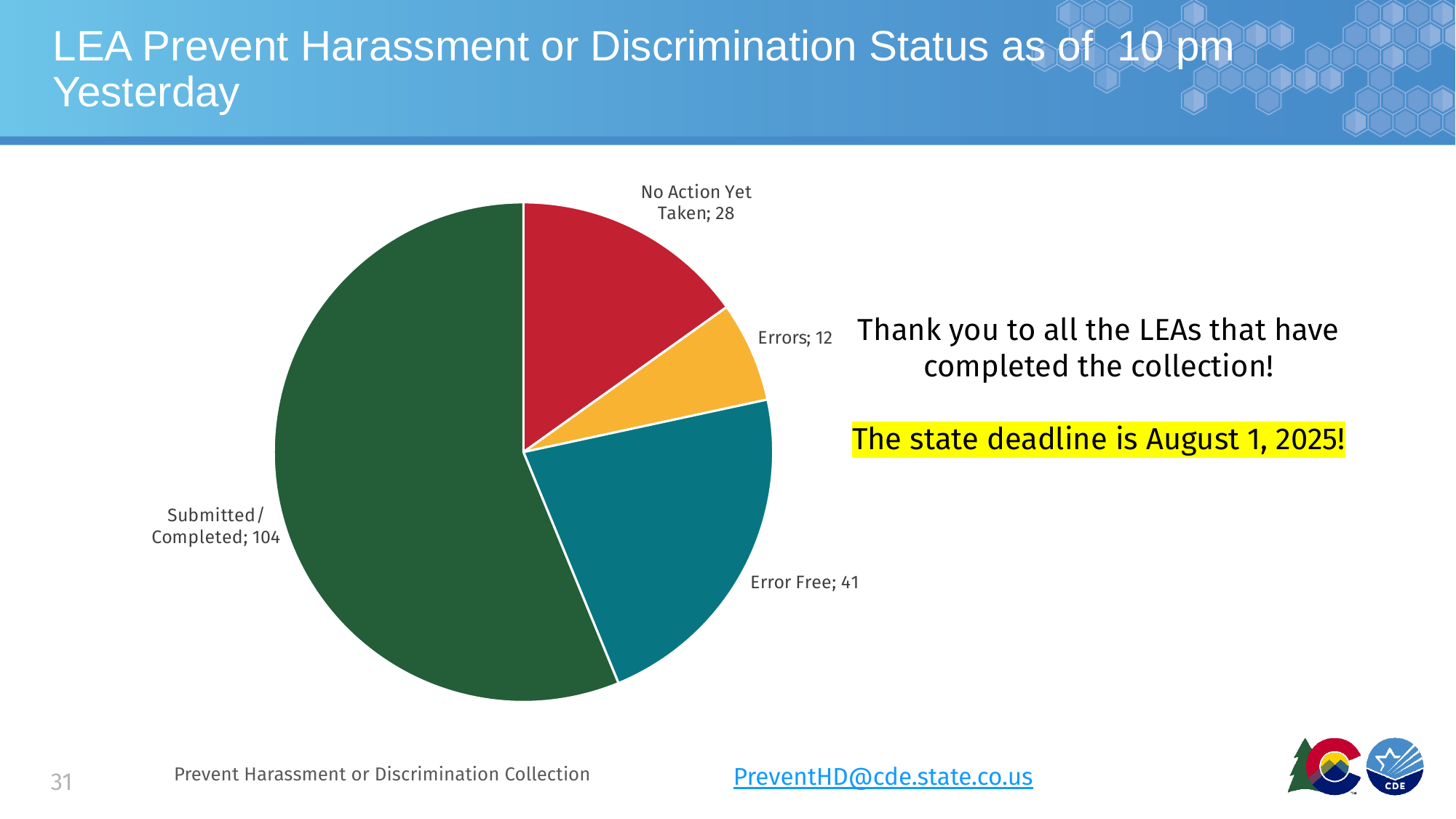

# LEA Prevent Harassment or Discrimination Status as of  10 pm Yesterday

### Chart

| Category | LEA Count |
|---|---|
| No Action Yet Taken | 28.0 |
| Errors | 12.0 |
| Error Free | 41.0 |
| Submitted/Completed | 104.0 |
Thank you to all the LEAs that have completed the collection!

The state deadline is August 1, 2025!

Prevent Harassment or Discrimination Collection
PreventHD@cde.state.co.us

31